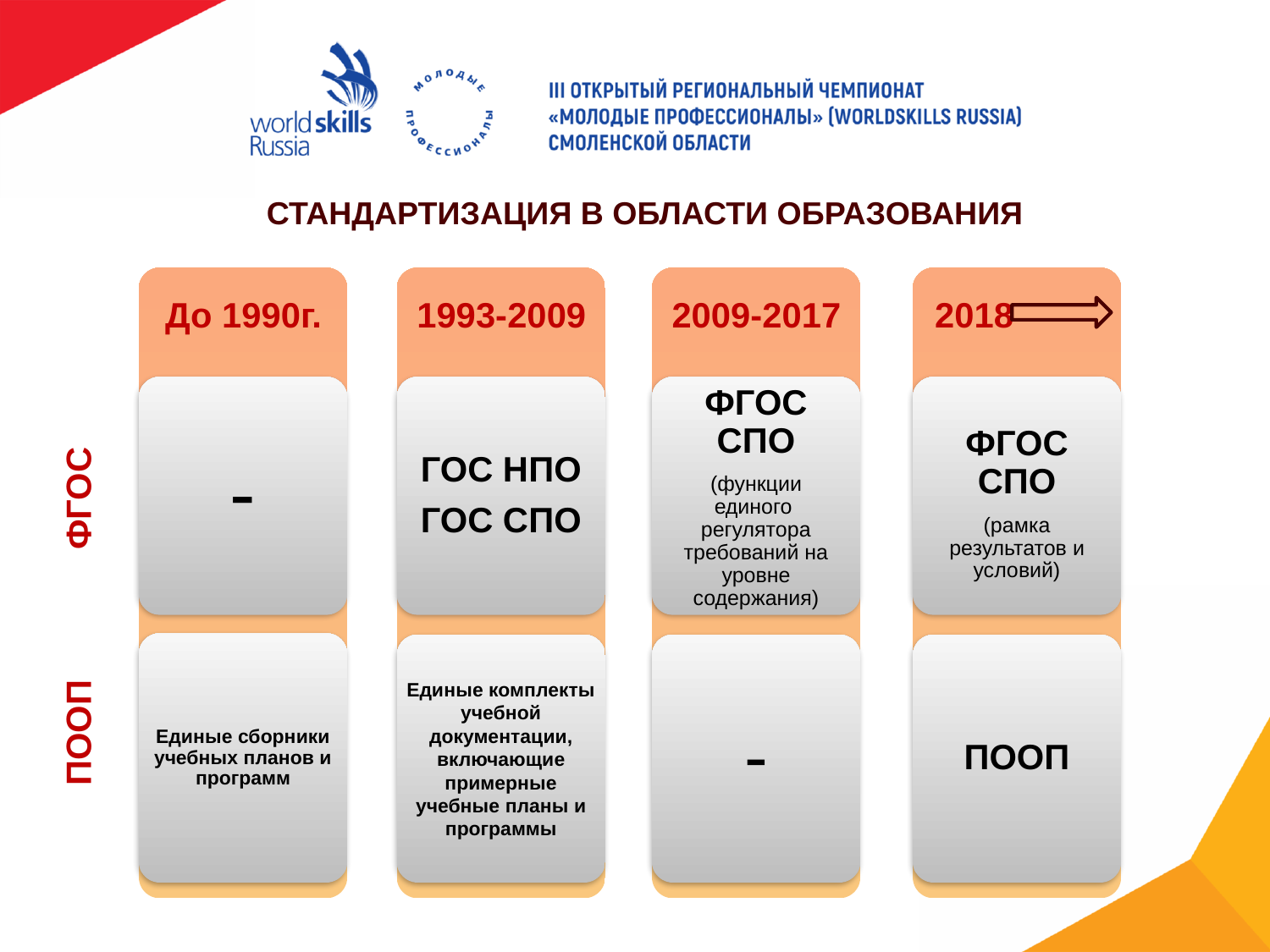

СТАНДАРТИЗАЦИЯ В ОБЛАСТИ ОБРАЗОВАНИЯ

До 1990г.

1993-2009

2009-2017

  2018

-

ГОС НПО
ГОС СПО

ФГОС СПО
(функции единого  регулятора требований на уровне содержания)

ФГОС СПО
(рамка результатов и условий)

ФГОС

Единые сборники учебных планов и программ

-

ПООП

Единые комплекты учебной документации, включающие примерные учебные планы и программы
ПООП